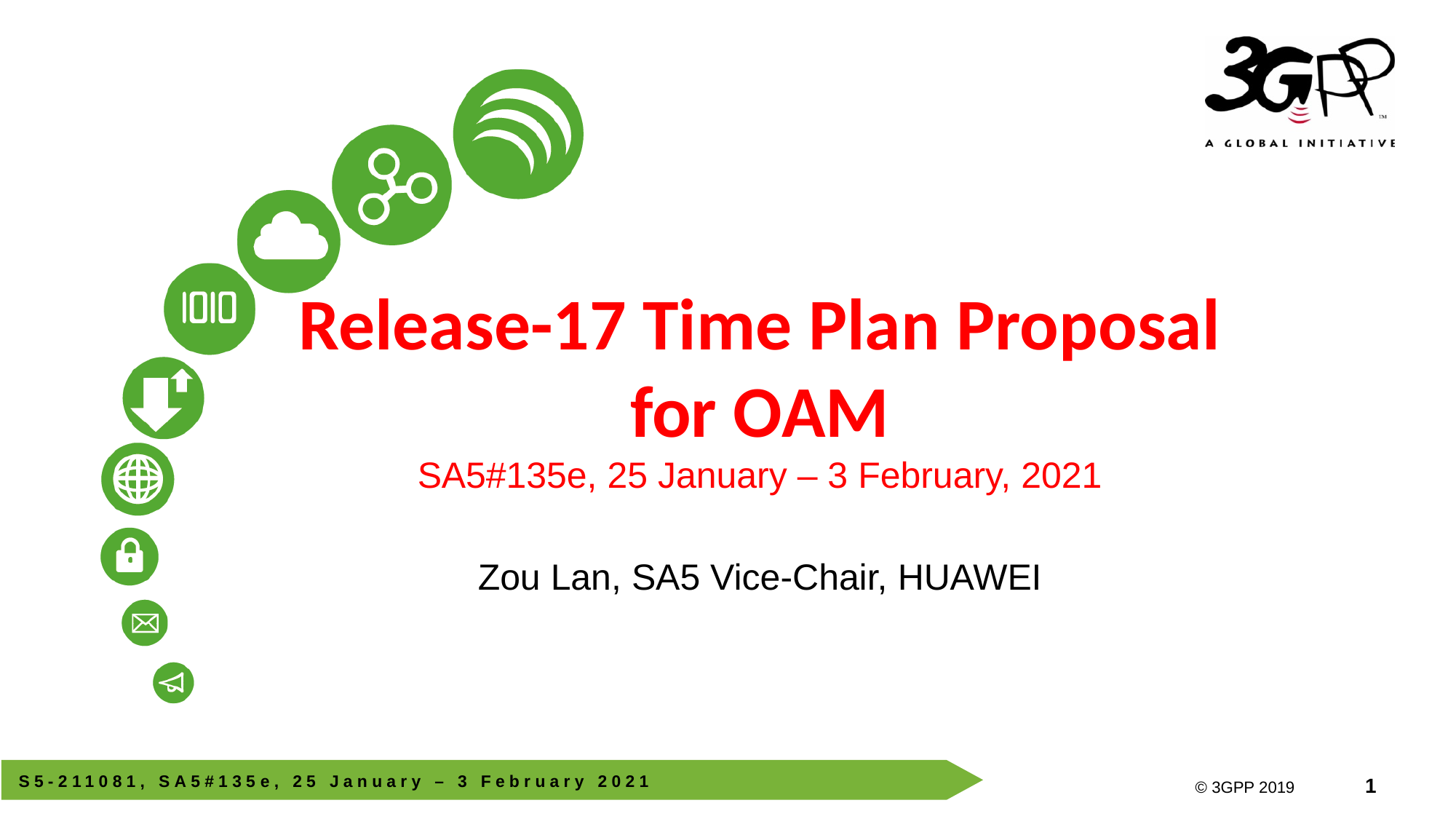

# Release-17 Time Plan Proposal for OAM SA5#135e, 25 January – 3 February, 2021
Zou Lan, SA5 Vice-Chair, HUAWEI